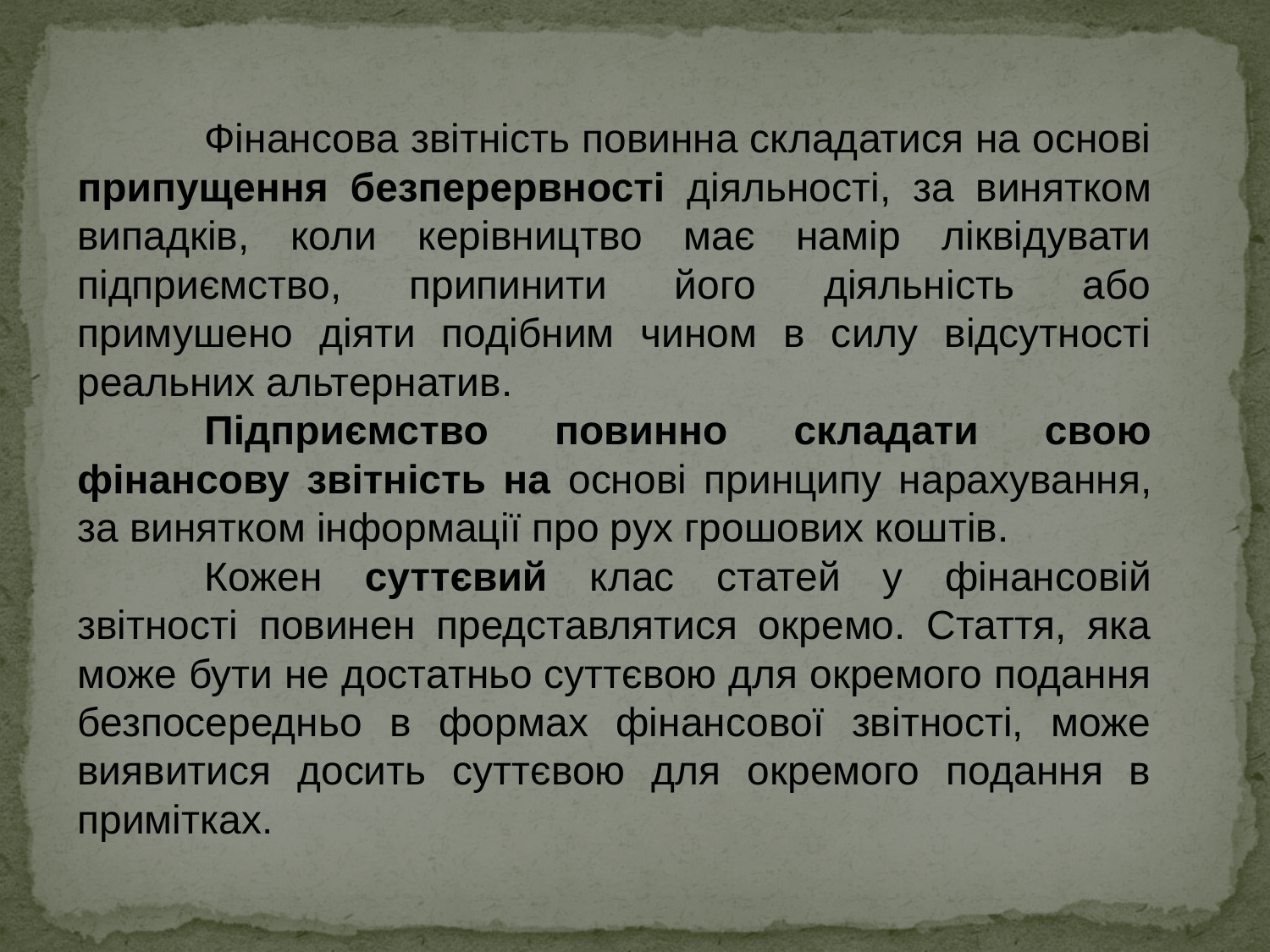

Фінансова звітність повинна складатися на основі припущення безперервності діяльності, за винятком випадків, коли керівництво має намір ліквідувати підприємство, припинити його діяльність або примушено діяти подібним чином в силу відсутності реальних альтернатив.
	Підприємство повинно складати свою фінансову звітність на основі принципу нарахування, за винятком інформації про рух грошових коштів.
	Кожен суттєвий клас статей у фінансовій звітності повинен представлятися окремо. Стаття, яка може бути не достатньо суттєвою для окремого подання безпосередньо в формах фінансової звітності, може виявитися досить суттєвою для окремого подання в примітках.